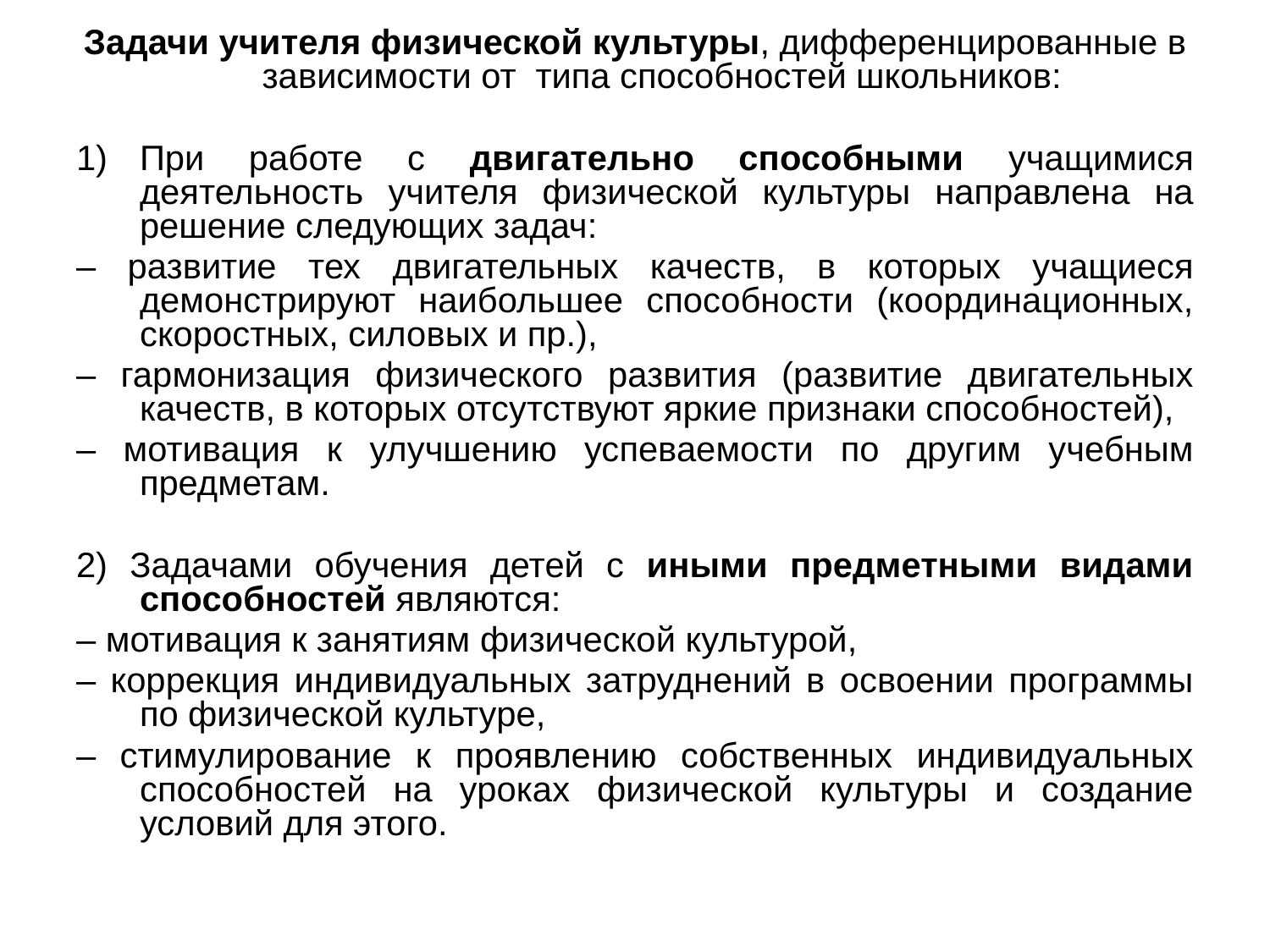

Задачи учителя физической культуры, дифференцированные в зависимости от  типа способностей школьников:

При работе с двигательно способными учащимися деятельность учителя физической культуры направлена на решение следующих задач:
– развитие тех двигательных качеств, в которых учащиеся демонстрируют наибольшее способности (координационных, скоростных, силовых и пр.),
– гармонизация физического развития (развитие двигательных качеств, в которых отсутствуют яркие признаки способностей),
– мотивация к улучшению успеваемости по другим учебным предметам.

2) Задачами обучения детей с иными предметными видами способностей являются:
– мотивация к занятиям физической культурой,
– коррекция индивидуальных затруднений в освоении программы по физической культуре,
– стимулирование к проявлению собственных индивидуальных способностей на уроках физической культуры и создание условий для этого.